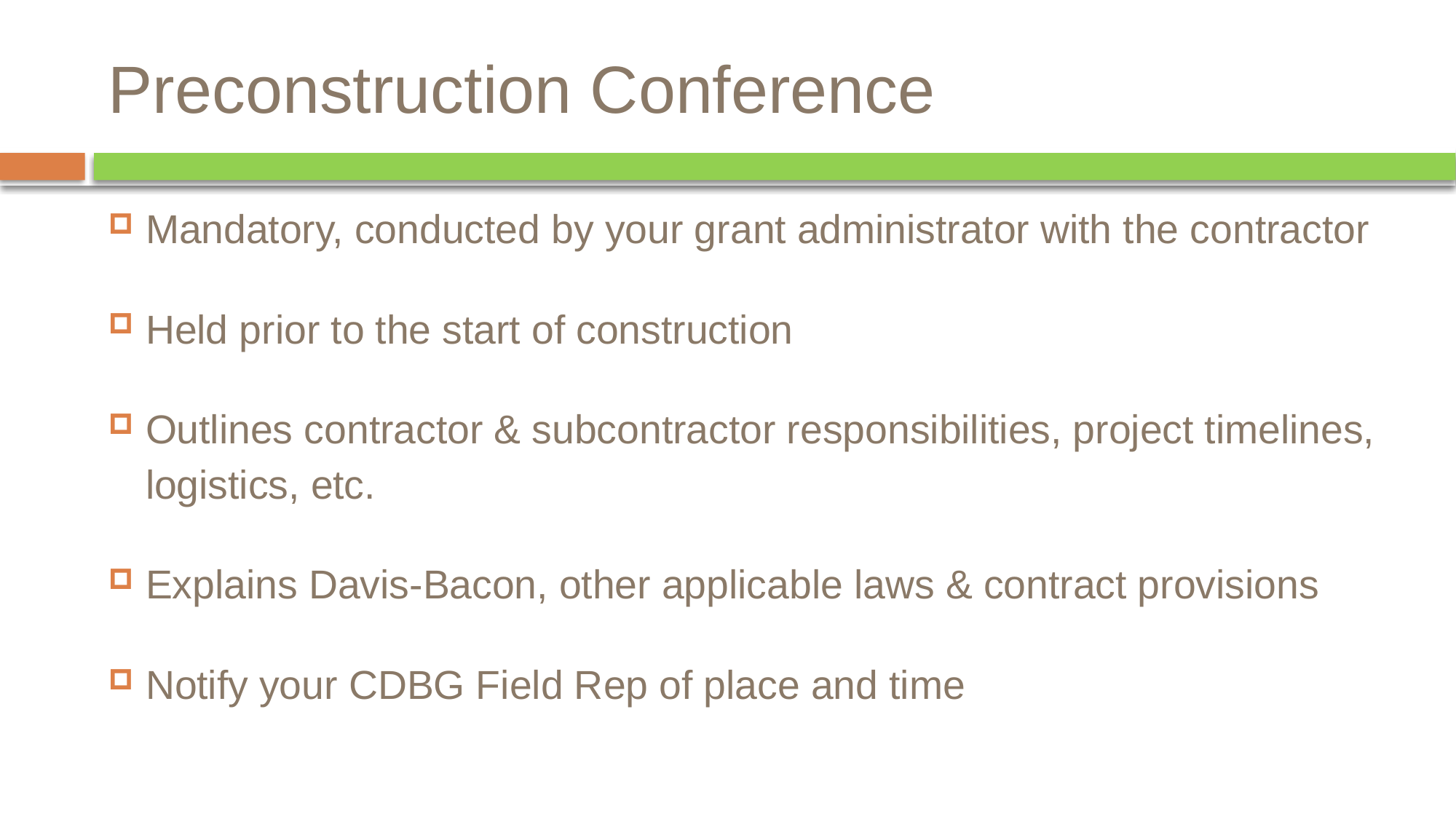

# Preconstruction Conference
Mandatory, conducted by your grant administrator with the contractor

Held prior to the start of construction

Outlines contractor & subcontractor responsibilities, project timelines, logistics, etc.

Explains Davis-Bacon, other applicable laws & contract provisions

Notify your CDBG Field Rep of place and time